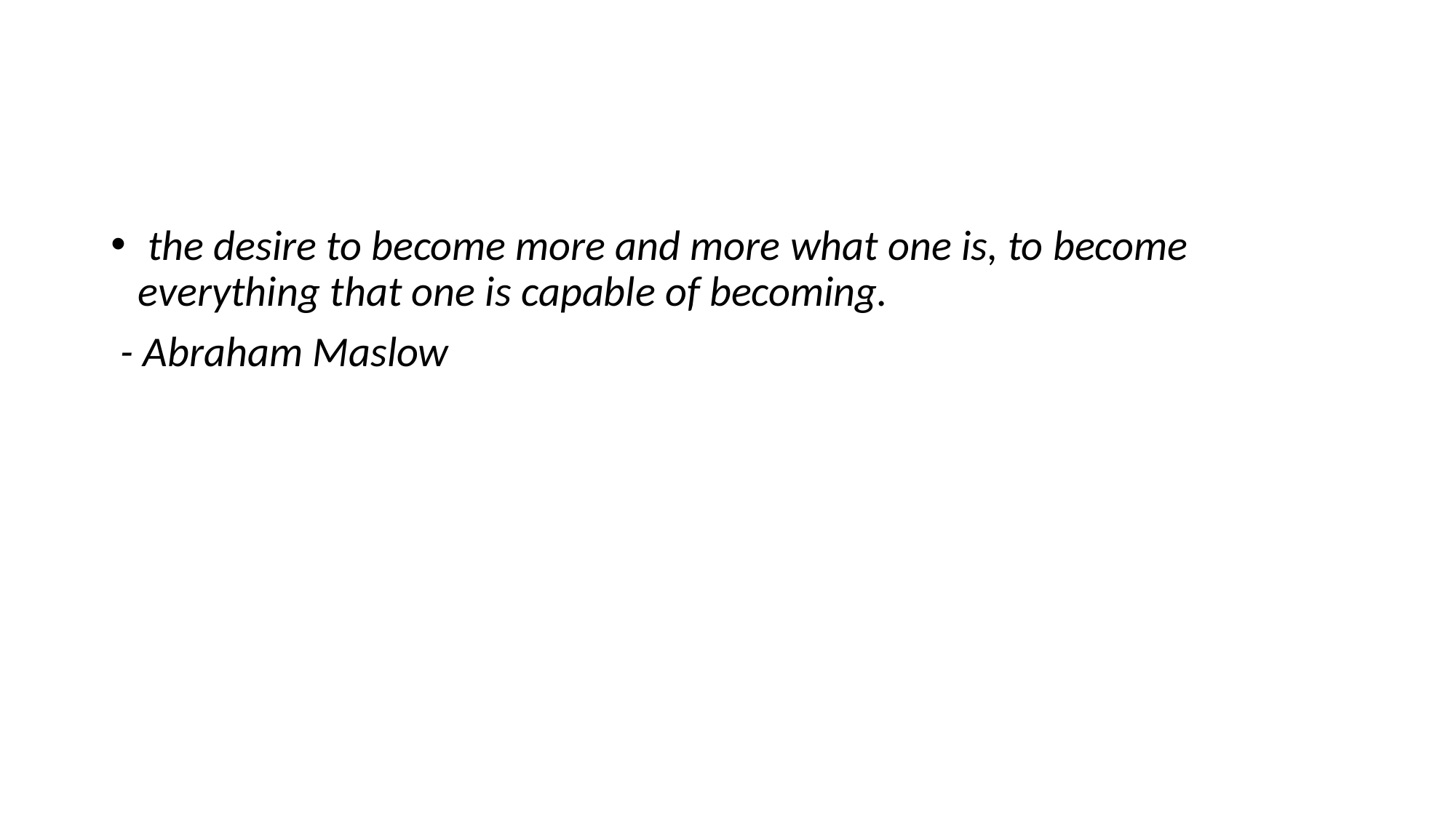

the desire to become more and more what one is, to become everything that one is capable of becoming.
 - Abraham Maslow